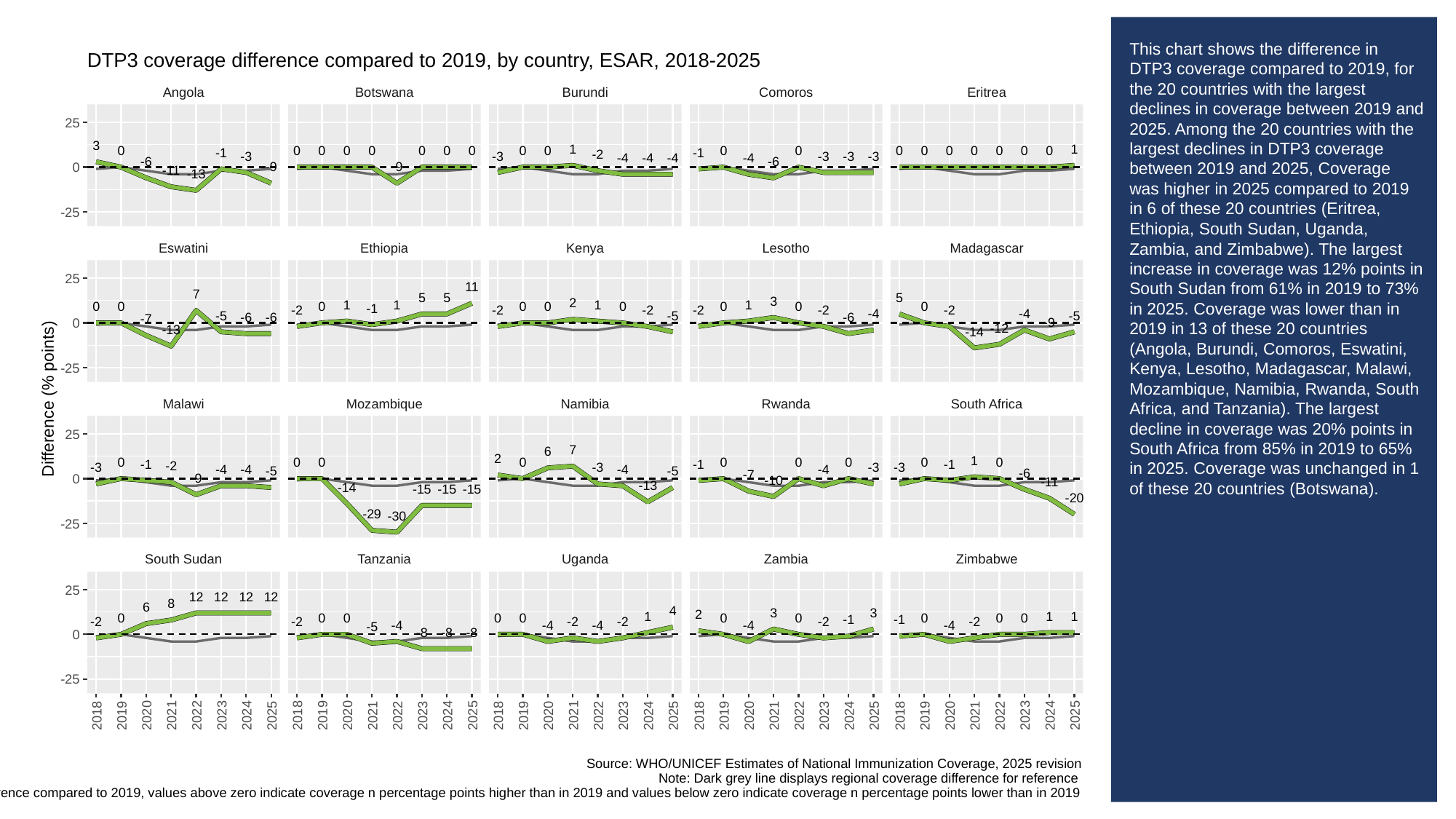

# This chart shows the difference in DTP3 coverage compared to 2019, for the 20 countries with the largest declines in coverage between 2019 and 2025. Among the 20 countries with the largest declines in DTP3 coverage between 2019 and 2025, Coverage was higher in 2025 compared to 2019 in 6 of these 20 countries (Eritrea, Ethiopia, South Sudan, Uganda, Zambia, and Zimbabwe). The largest increase in coverage was 12% points in South Sudan from 61% in 2019 to 73% in 2025. Coverage was lower than in 2019 in 13 of these 20 countries (Angola, Burundi, Comoros, Eswatini, Kenya, Lesotho, Madagascar, Malawi, Mozambique, Namibia, Rwanda, South Africa, and Tanzania). The largest decline in coverage was 20% points in South Africa from 85% in 2019 to 65% in 2025. Coverage was unchanged in 1 of these 20 countries (Botswana).

DTP3 coverage difference compared to 2019, by country, ESAR, 2018-2025
Angola
Botswana
Burundi
Comoros
Eritrea

25

3
1
1

0
0
0
0
0
0
0
0
0
0
0
0
0
0
0
0
0
0
0
-1
-1
-2
-3
-3
-3
-3
-3
-4
-4
-4
-4
-6
-6

-9
-9
0

-11

-13

-25

Eswatini
Ethiopia
Kenya
Lesotho
Madagascar

25

11
7
5
5
5
3
2
1
1
1
1

0
0
0
0
0
0
0
0
0

-1
-2
-2
-2
-2
-2
-2
-4
-4

-5
-5
-5
-6
-6
-6

-7

-9
0

-12
-13
-14

-25

Difference (% points)
Malawi
Mozambique
Namibia
Rwanda
South Africa

25

7
6
2
1

0
0
0
0
0
0
0
0
0
-1
-1
-1
-2
-3
-3
-3
-3
-4
-4
-4
-4

-5
-5
-6
-7
-9
0
-10

-11

-13
-14
-15
-15
-15
-20

-29
-30
-25

South Sudan
Tanzania
Uganda
Zambia
Zimbabwe

25

12
12
12
12
8
6
4
3
3
2
1
1
1

0
0
0
0
0
0
0
0
0
0
-1
-1
-2
-2
-2
-2
-2
-2
-4
-4
-4
-4
-4
-5

-8
-8
-8

0

-25

2018
2019
2020
2021
2022
2023
2024
2025
2018
2019
2020
2021
2022
2023
2024
2025
2018
2019
2020
2021
2022
2023
2024
2025
2018
2019
2020
2021
2022
2023
2024
2025
2018
2019
2020
2021
2022
2023
2024
2025
Source: WHO/UNICEF Estimates of National Immunization Coverage, 2025 revision
Note: Dark grey line displays regional coverage difference for reference
When looking at coverage difference compared to 2019, values above zero indicate coverage n percentage points higher than in 2019 and values below zero indicate coverage n percentage points lower than in 2019